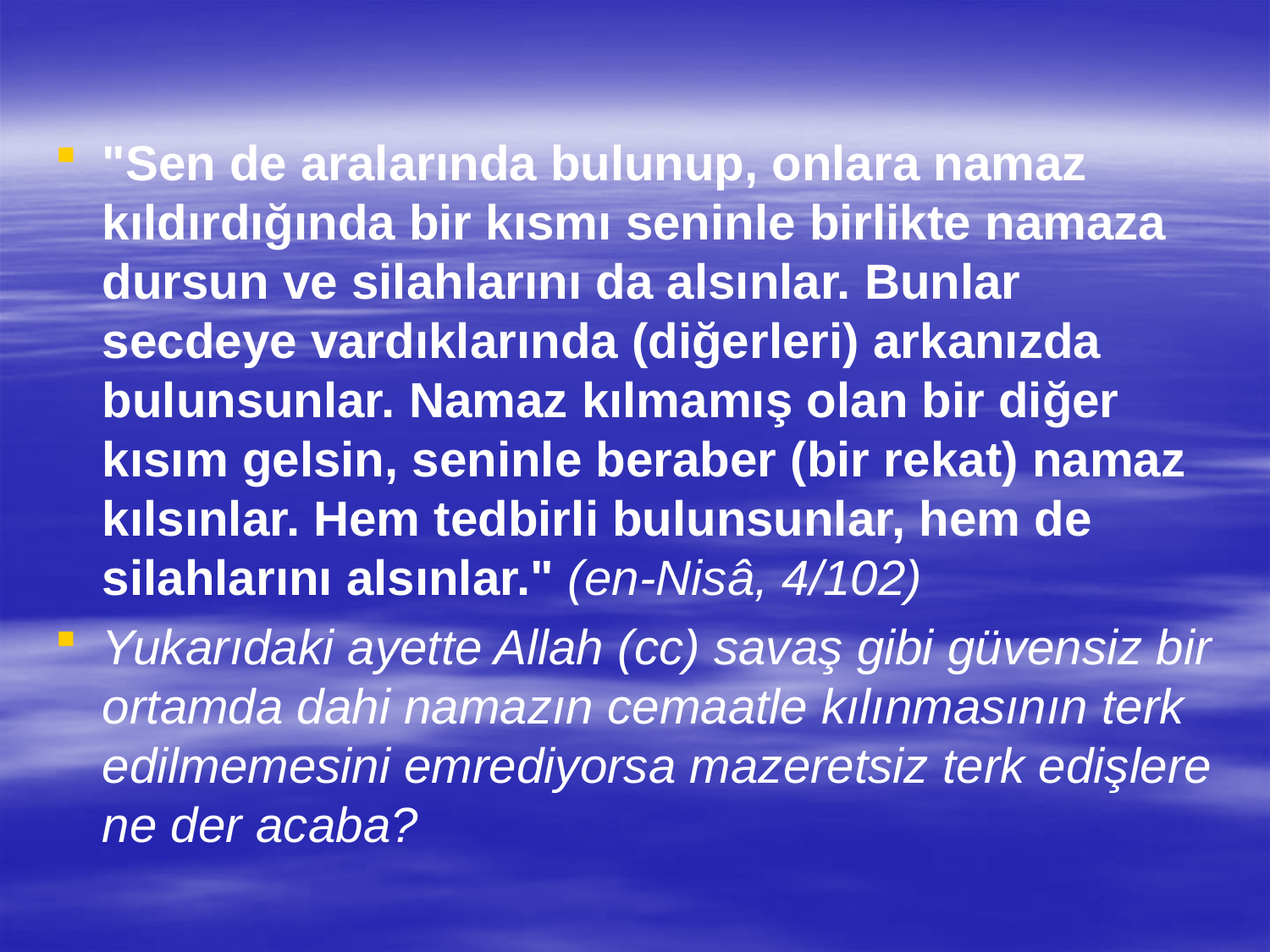

"Sen de aralarında bulunup, onlara namaz kıldırdığında bir kısmı seninle birlikte namaza dursun ve silahlarını da alsınlar. Bunlar secdeye vardıklarında (diğerleri) arkanızda bulunsunlar. Namaz kılmamış olan bir diğer kısım gelsin, seninle beraber (bir rekat) namaz kılsınlar. Hem tedbirli bulunsunlar, hem de silahlarını alsınlar." (en-Nisâ, 4/102)
Yukarıdaki ayette Allah (cc) savaş gibi güvensiz bir ortamda dahi namazın cemaatle kılınmasının terk edilmemesini emrediyorsa mazeretsiz terk edişlere ne der acaba?